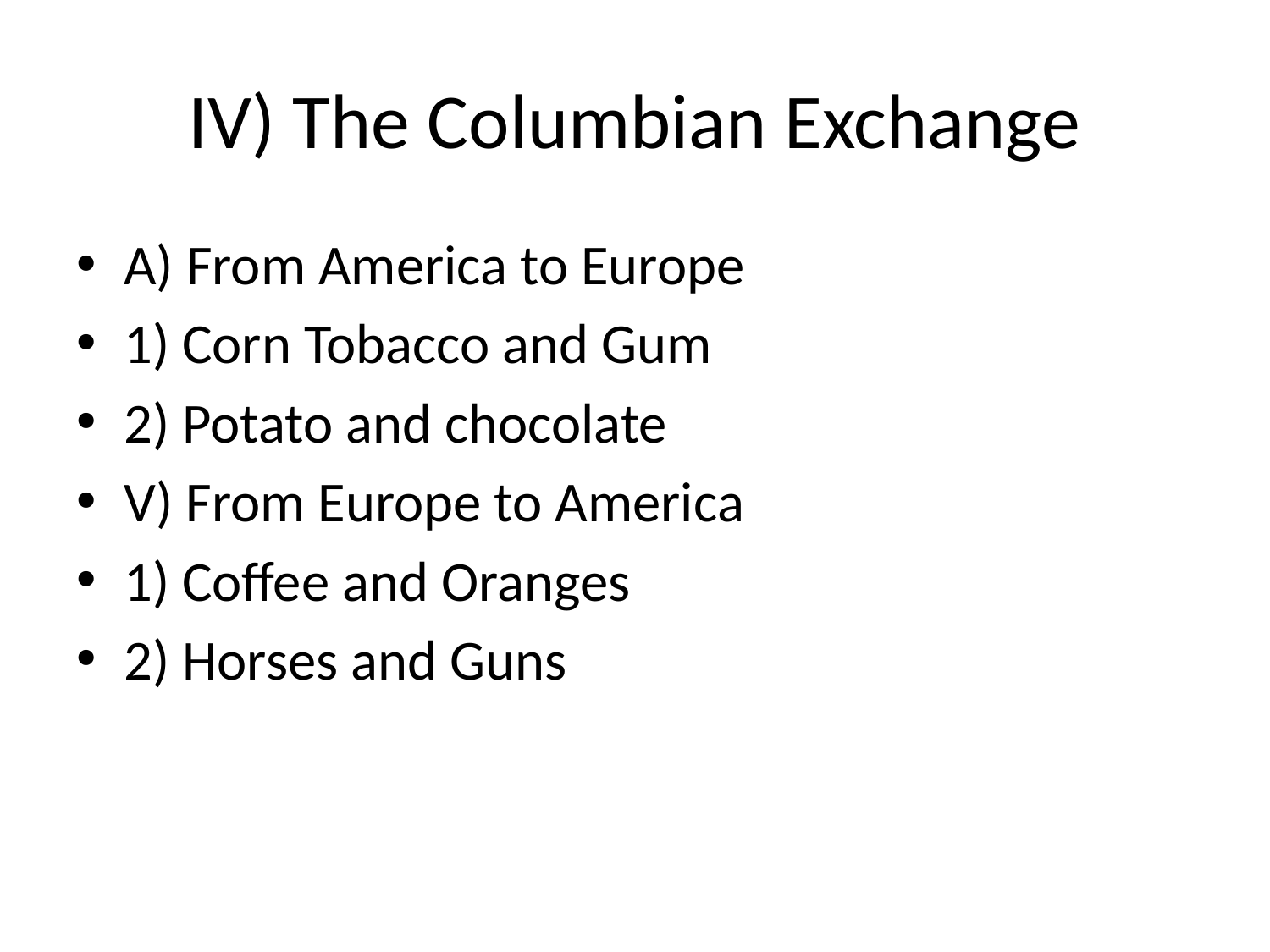

# IV) The Columbian Exchange
A) From America to Europe
1) Corn Tobacco and Gum
2) Potato and chocolate
V) From Europe to America
1) Coffee and Oranges
2) Horses and Guns